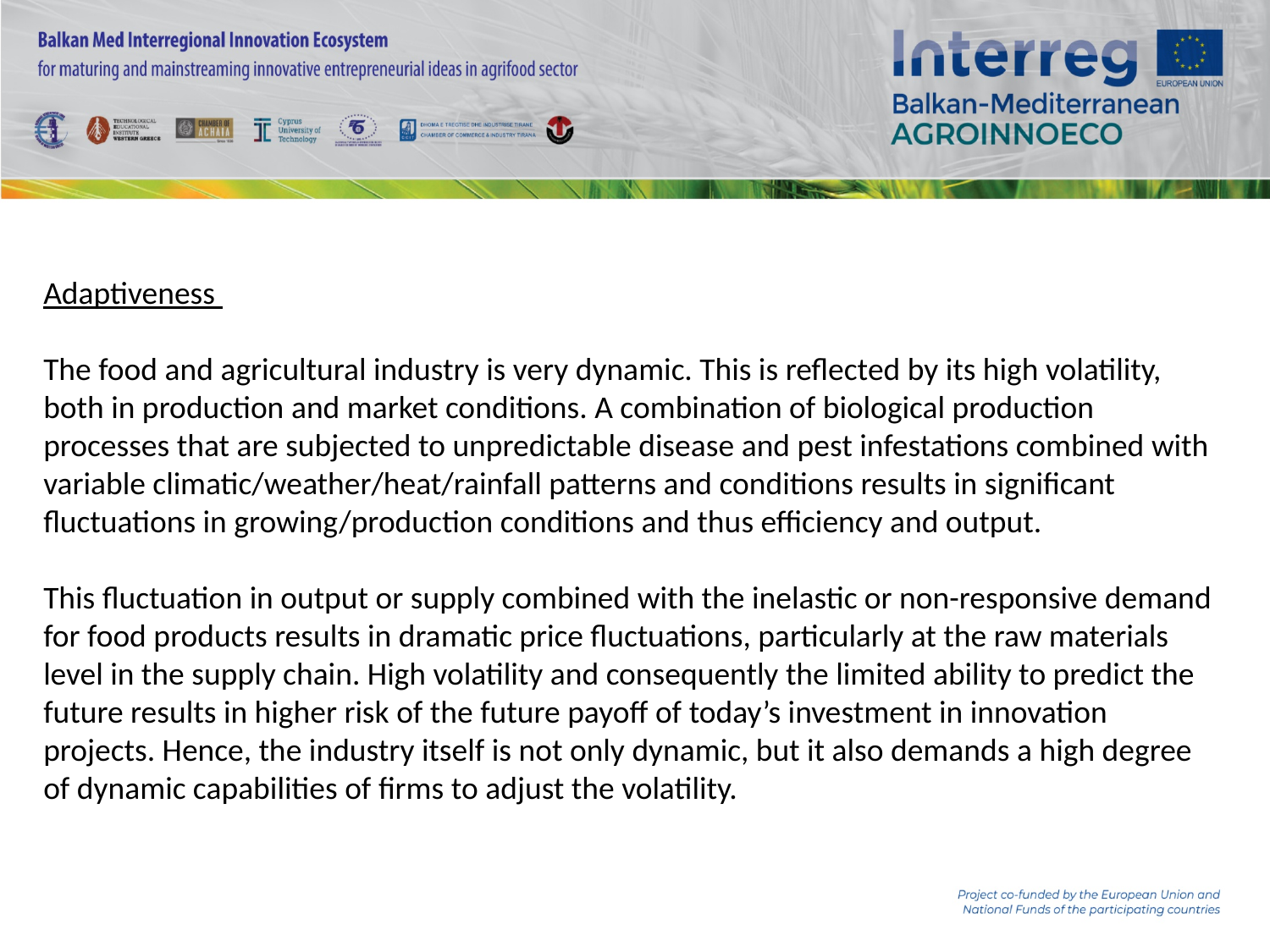

Adaptiveness

The food and agricultural industry is very dynamic. This is reflected by its high volatility, both in production and market conditions. A combination of biological production processes that are subjected to unpredictable disease and pest infestations combined with variable climatic/weather/heat/rainfall patterns and conditions results in significant fluctuations in growing/production conditions and thus efficiency and output.

This fluctuation in output or supply combined with the inelastic or non-responsive demand for food products results in dramatic price fluctuations, particularly at the raw materials level in the supply chain. High volatility and consequently the limited ability to predict the future results in higher risk of the future payoff of today’s investment in innovation projects. Hence, the industry itself is not only dynamic, but it also demands a high degree of dynamic capabilities of firms to adjust the volatility.